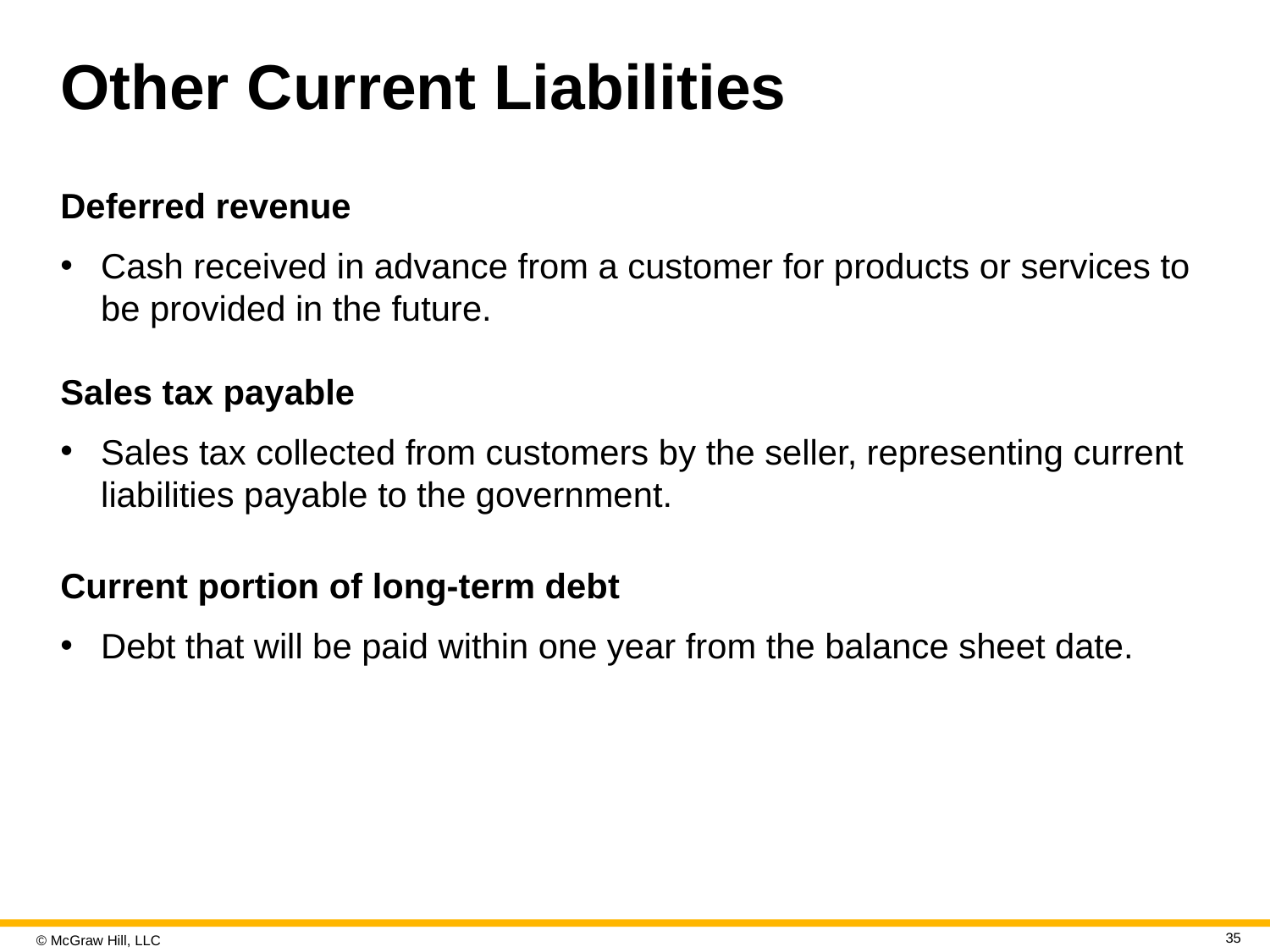

# Other Current Liabilities
Deferred revenue
Cash received in advance from a customer for products or services to be provided in the future.
Sales tax payable
Sales tax collected from customers by the seller, representing current liabilities payable to the government.
Current portion of long-term debt
Debt that will be paid within one year from the balance sheet date.
35